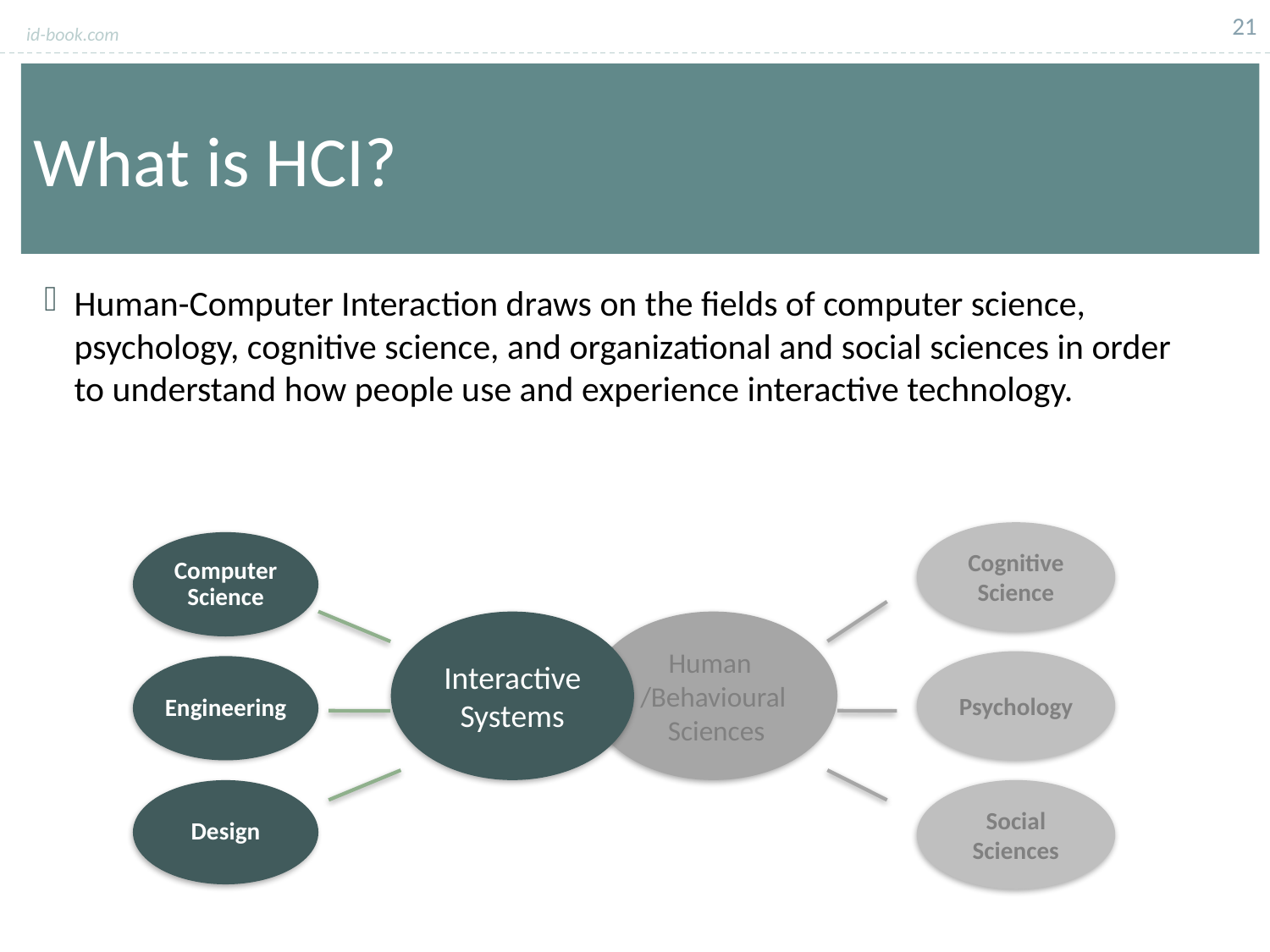

21
What is HCI?
Human-Computer Interaction draws on the fields of computer science, psychology, cognitive science, and organizational and social sciences in order to understand how people use and experience interactive technology.

Cognitive Science
Psychology
Social Sciences

Computer Science
Interactive Systems
Human
/Behavioural  Sciences

Engineering

Design